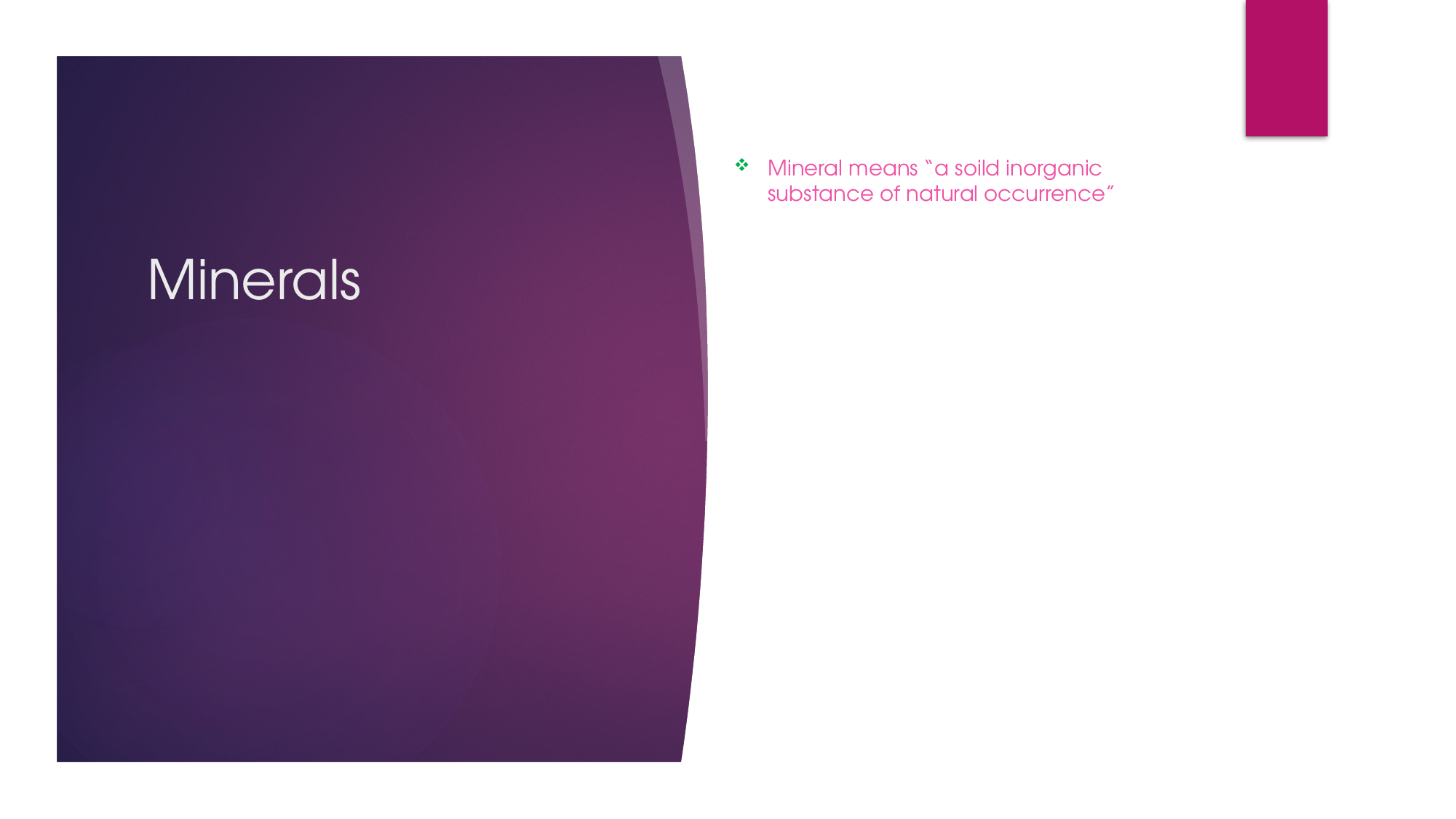

# Minerals
Mineral means “a soild inorganic substance of natural occurrence”